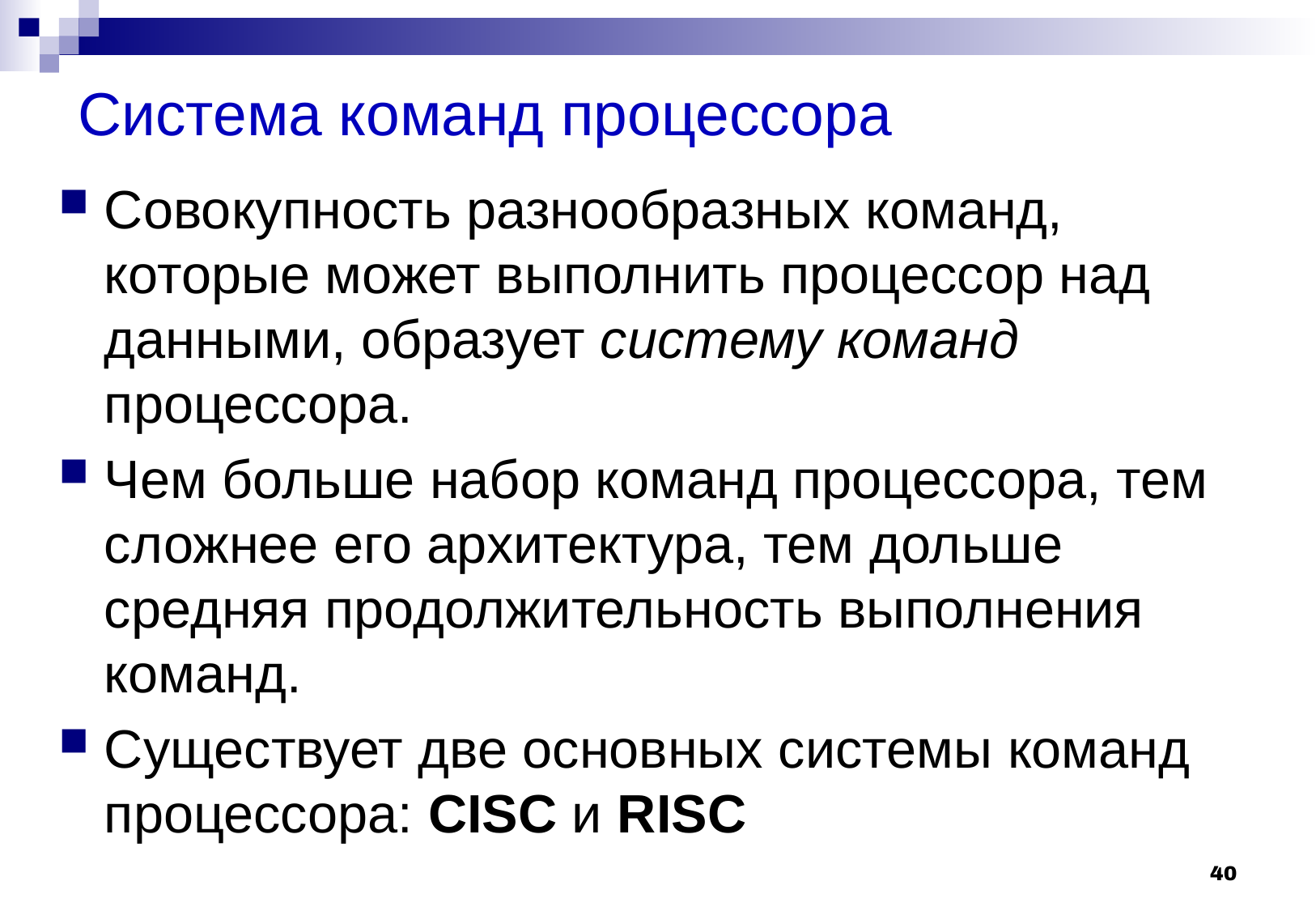

# Система команд процессора
Совокупность разнообразных команд, которые может выполнить процессор над данными, образует систему команд процессора.
Чем больше набор команд процессора, тем сложнее его архитектура, тем дольше средняя продолжительность выполнения команд.
Существует две основных системы команд процессора: CISC и RISC
40